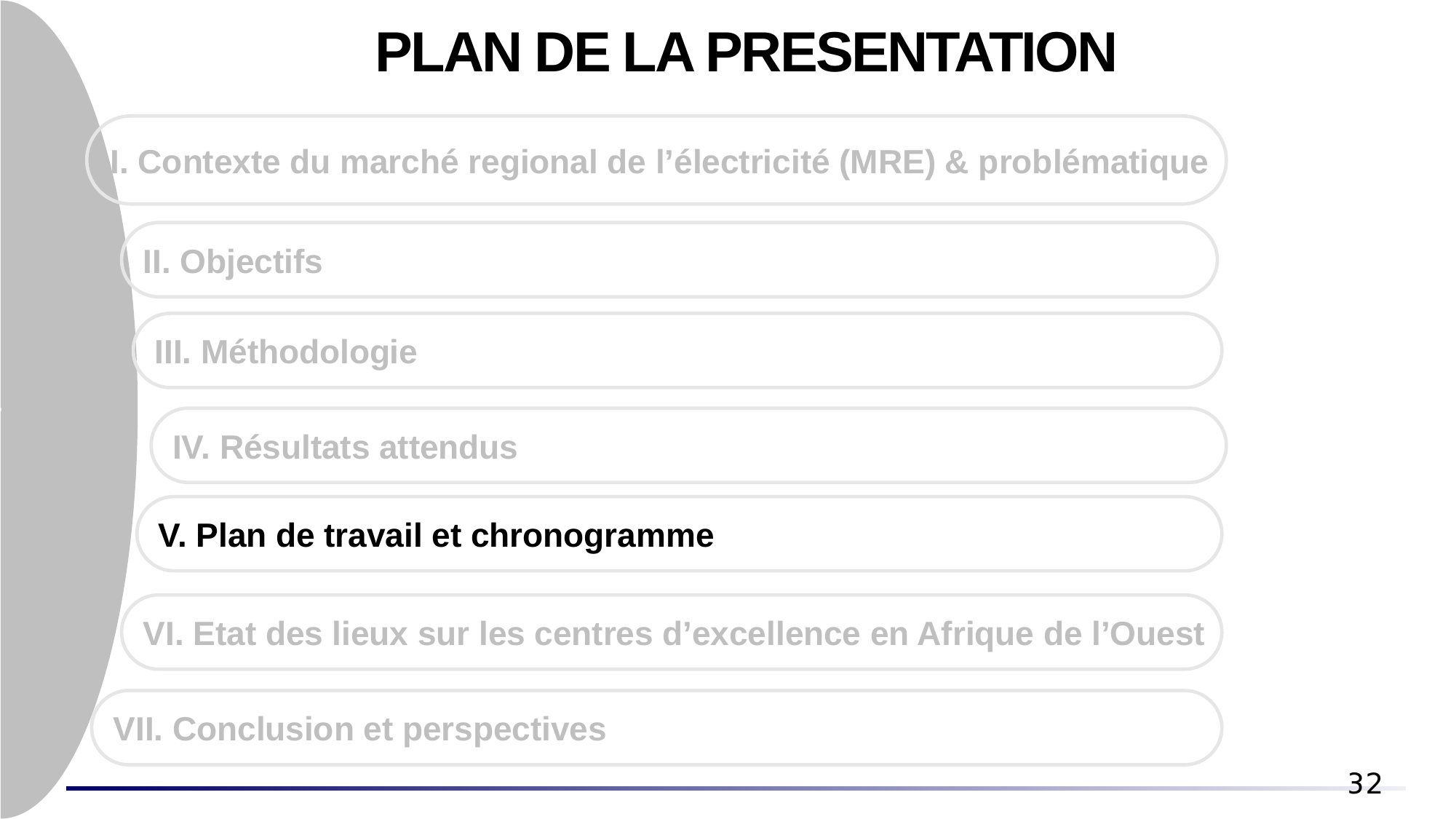

PLAN DE LA Presentation

I. Contexte du marché regional de l’électricité (MRE) & problématique

II. Objectifs

III. Méthodologie

IV. Résultats attendus
V. Plan de travail et chronogramme

VI. Etat des lieux sur les centres d’excellence en Afrique de l’Ouest

VII. Conclusion et perspectives
32